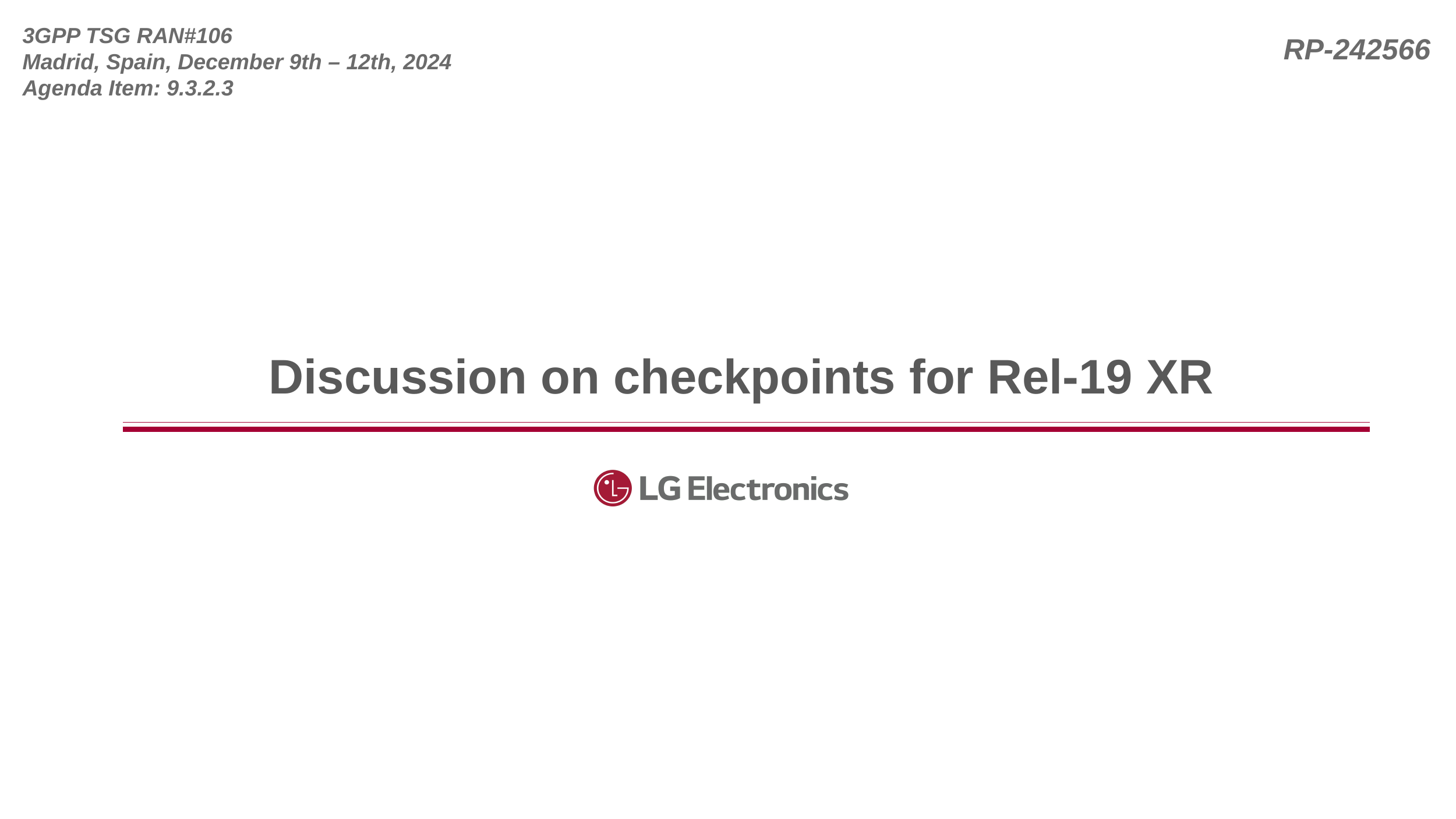

# Discussion on checkpoints for Rel-19 XR